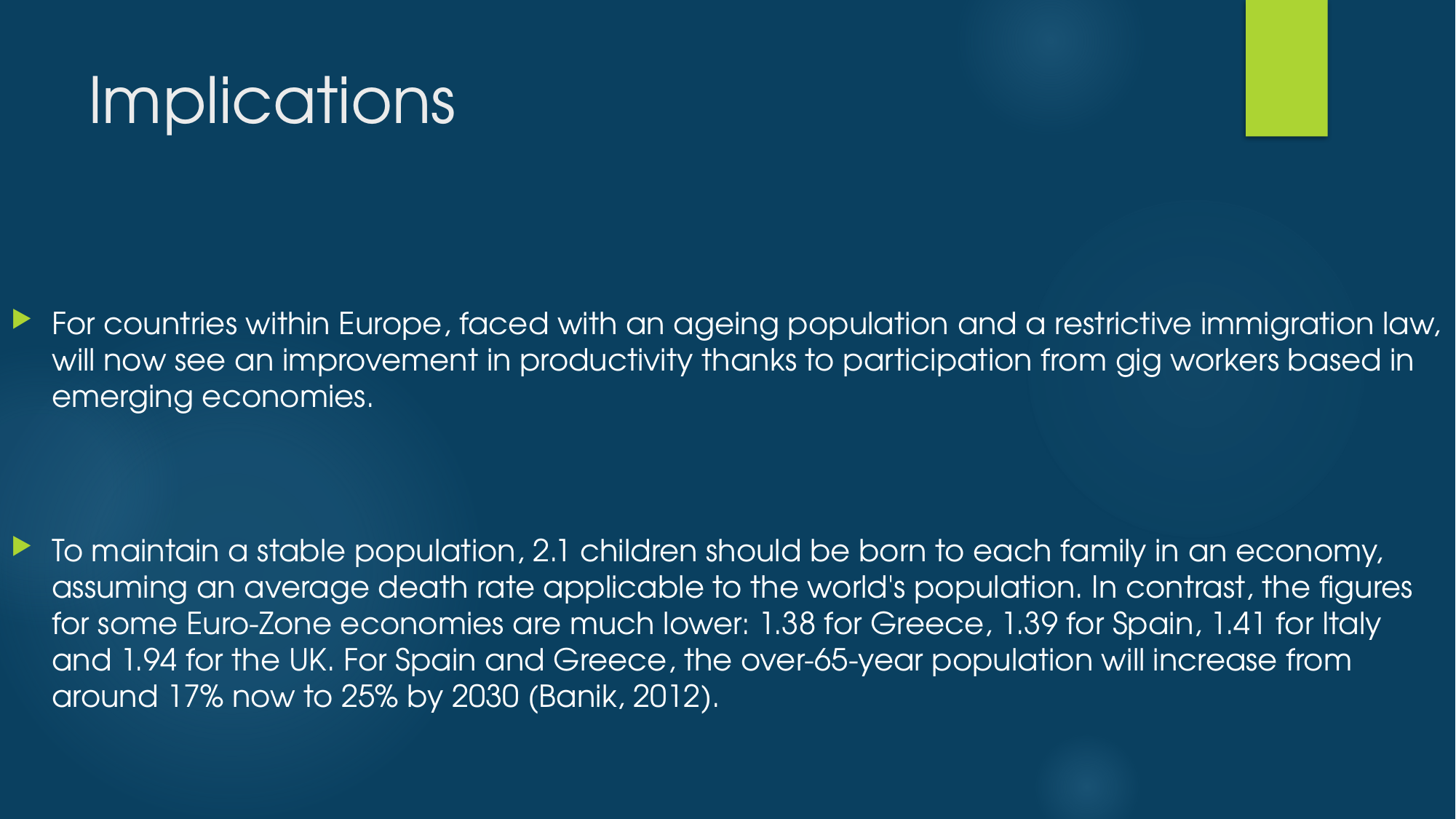

# Implications
For countries within Europe, faced with an ageing population and a restrictive immigration law, will now see an improvement in productivity thanks to participation from gig workers based in emerging economies.

To maintain a stable population, 2.1 children should be born to each family in an economy, assuming an average death rate applicable to the world's population. In contrast, the figures for some Euro-Zone economies are much lower: 1.38 for Greece, 1.39 for Spain, 1.41 for Italy and 1.94 for the UK. For Spain and Greece, the over-65-year population will increase from around 17% now to 25% by 2030 (Banik, 2012).